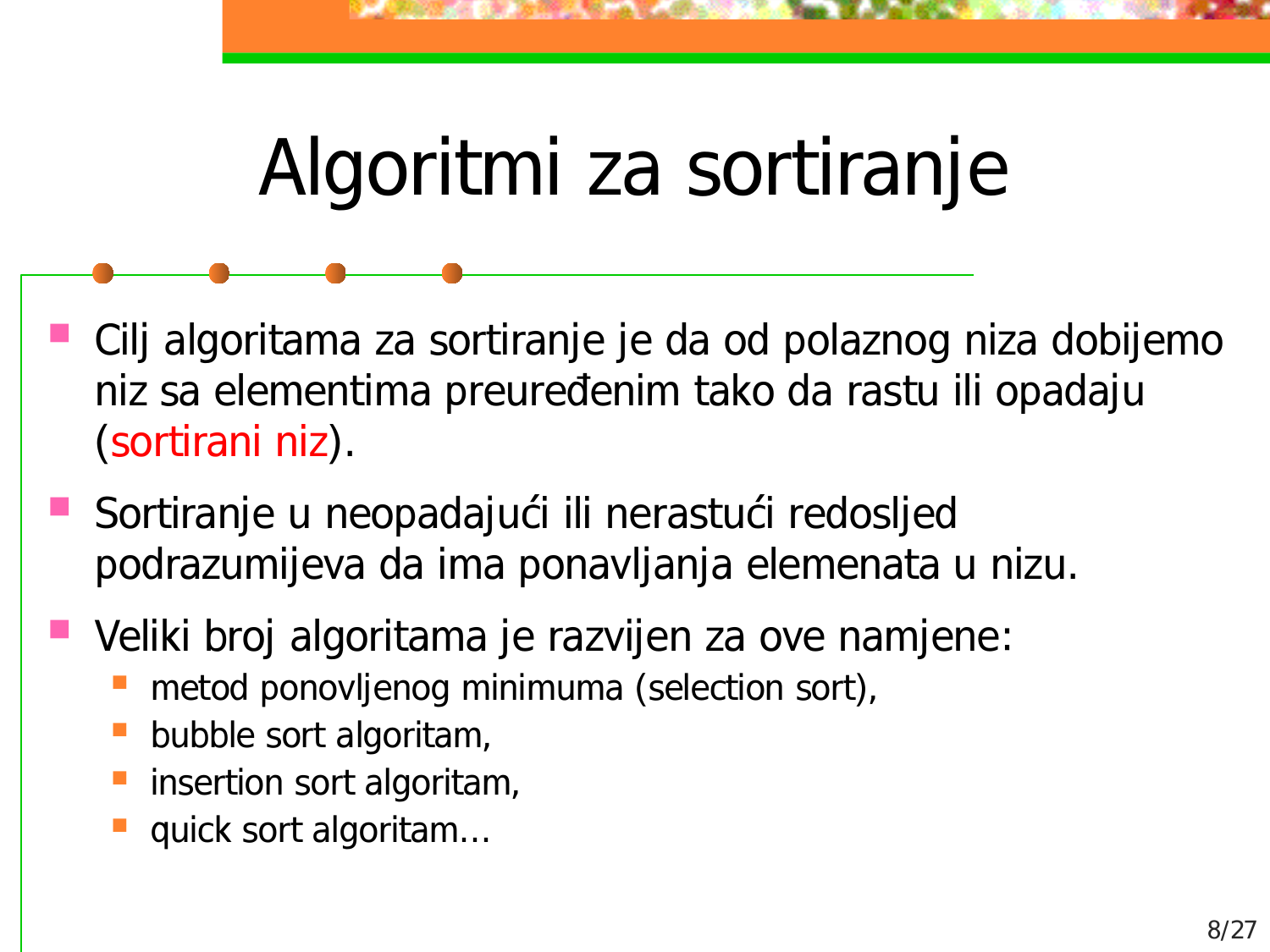

# Algoritmi za sortiranje
Cilj algoritama za sortiranje je da od polaznog niza dobijemo niz sa elementima preuređenim tako da rastu ili opadaju (sortirani niz).
Sortiranje u neopadajući ili nerastući redosljed podrazumijeva da ima ponavljanja elemenata u nizu.
Veliki broj algoritama je razvijen za ove namjene:
metod ponovljenog minimuma (selection sort),
bubble sort algoritam,
insertion sort algoritam,
quick sort algoritam...
8/27